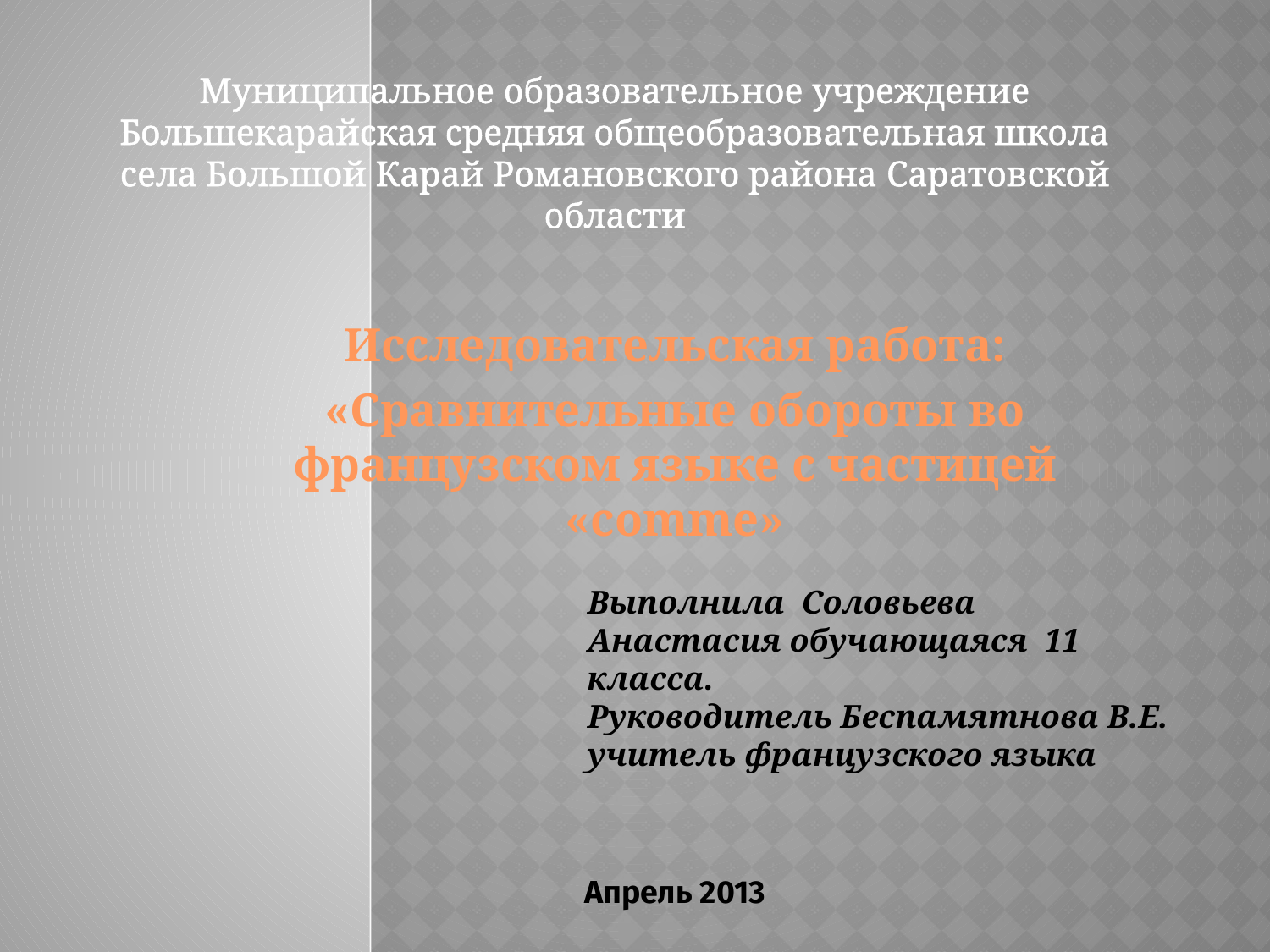

# Муниципальное образовательное учреждение Большекарайская средняя общеобразовательная школа села Большой Карай Романовского района Cаратовской области
Исследовательская работа:
«Сравнительные обороты во французском языке c частицей «comme»
Выполнила  Соловьева Анастасия обучающаяся  11 класса.
Руководитель Беспамятнова В.Е.
учитель французского языка
Апрель 2013